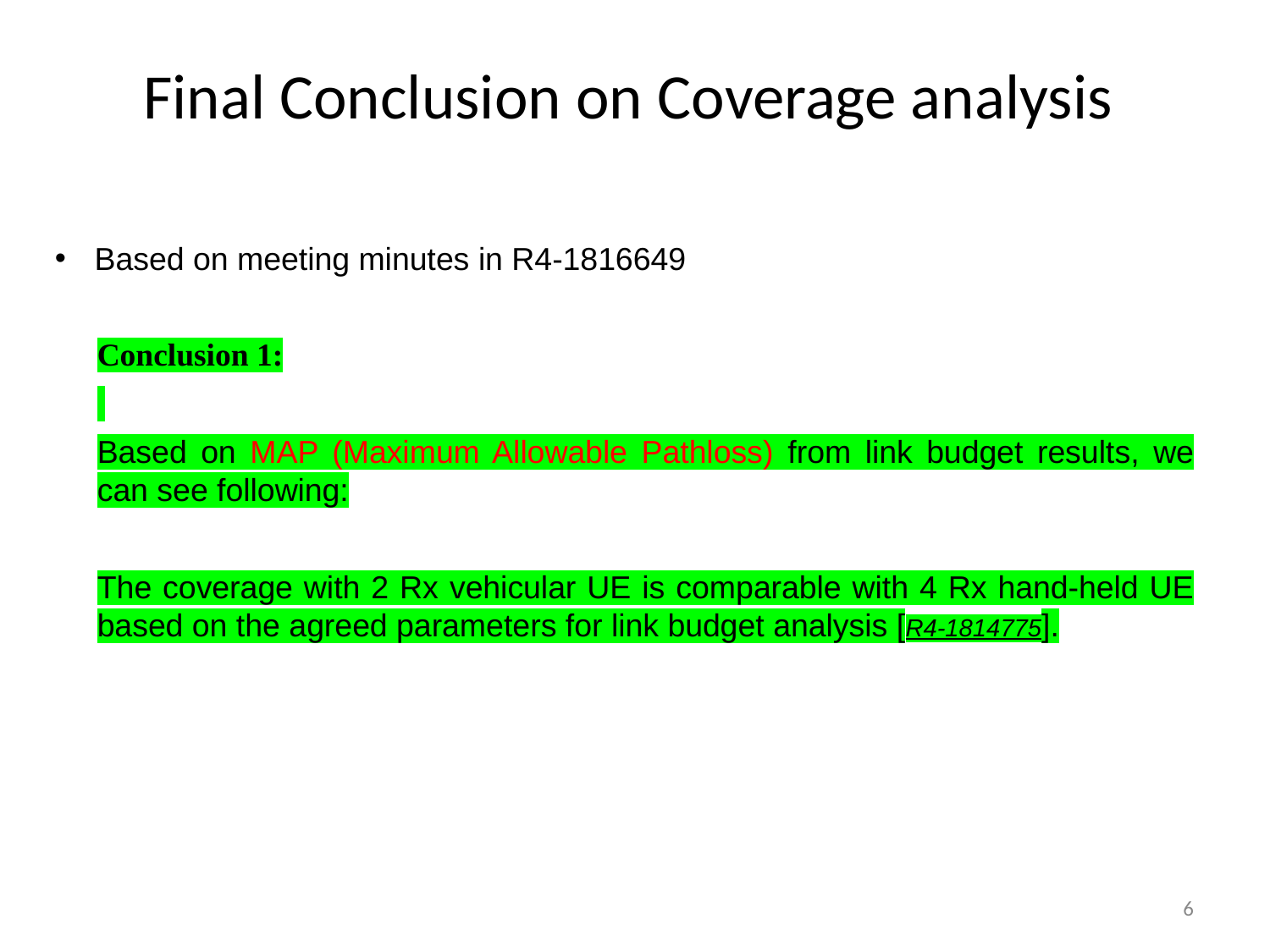

# Final Conclusion on Coverage analysis
Based on meeting minutes in R4-1816649
Conclusion 1:

Based on MAP (Maximum Allowable Pathloss) from link budget results, we can see following:

The coverage with 2 Rx vehicular UE is comparable with 4 Rx hand-held UE based on the agreed parameters for link budget analysis [R4-1814775].
6